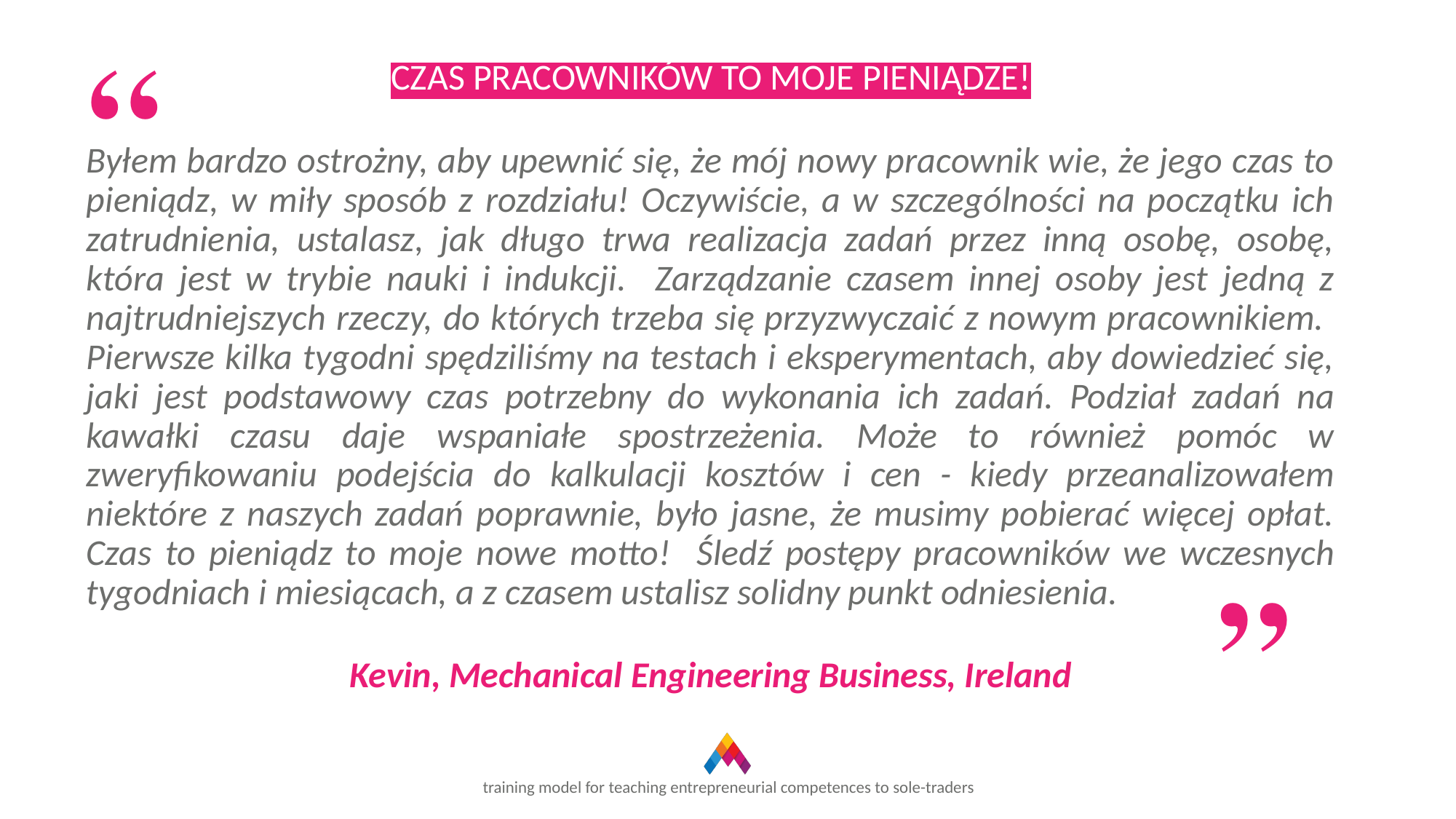

CZAS PRACOWNIKÓW TO MOJE PIENIĄDZE!

Byłem bardzo ostrożny, aby upewnić się, że mój nowy pracownik wie, że jego czas to pieniądz, w miły sposób z rozdziału! Oczywiście, a w szczególności na początku ich zatrudnienia, ustalasz, jak długo trwa realizacja zadań przez inną osobę, osobę, która jest w trybie nauki i indukcji.  Zarządzanie czasem innej osoby jest jedną z najtrudniejszych rzeczy, do których trzeba się przyzwyczaić z nowym pracownikiem.  Pierwsze kilka tygodni spędziliśmy na testach i eksperymentach, aby dowiedzieć się, jaki jest podstawowy czas potrzebny do wykonania ich zadań. Podział zadań na kawałki czasu daje wspaniałe spostrzeżenia. Może to również pomóc w zweryfikowaniu podejścia do kalkulacji kosztów i cen - kiedy przeanalizowałem niektóre z naszych zadań poprawnie, było jasne, że musimy pobierać więcej opłat. Czas to pieniądz to moje nowe motto!  Śledź postępy pracowników we wczesnych tygodniach i miesiącach, a z czasem ustalisz solidny punkt odniesienia.

Kevin, Mechanical Engineering Business, Ireland
“
“